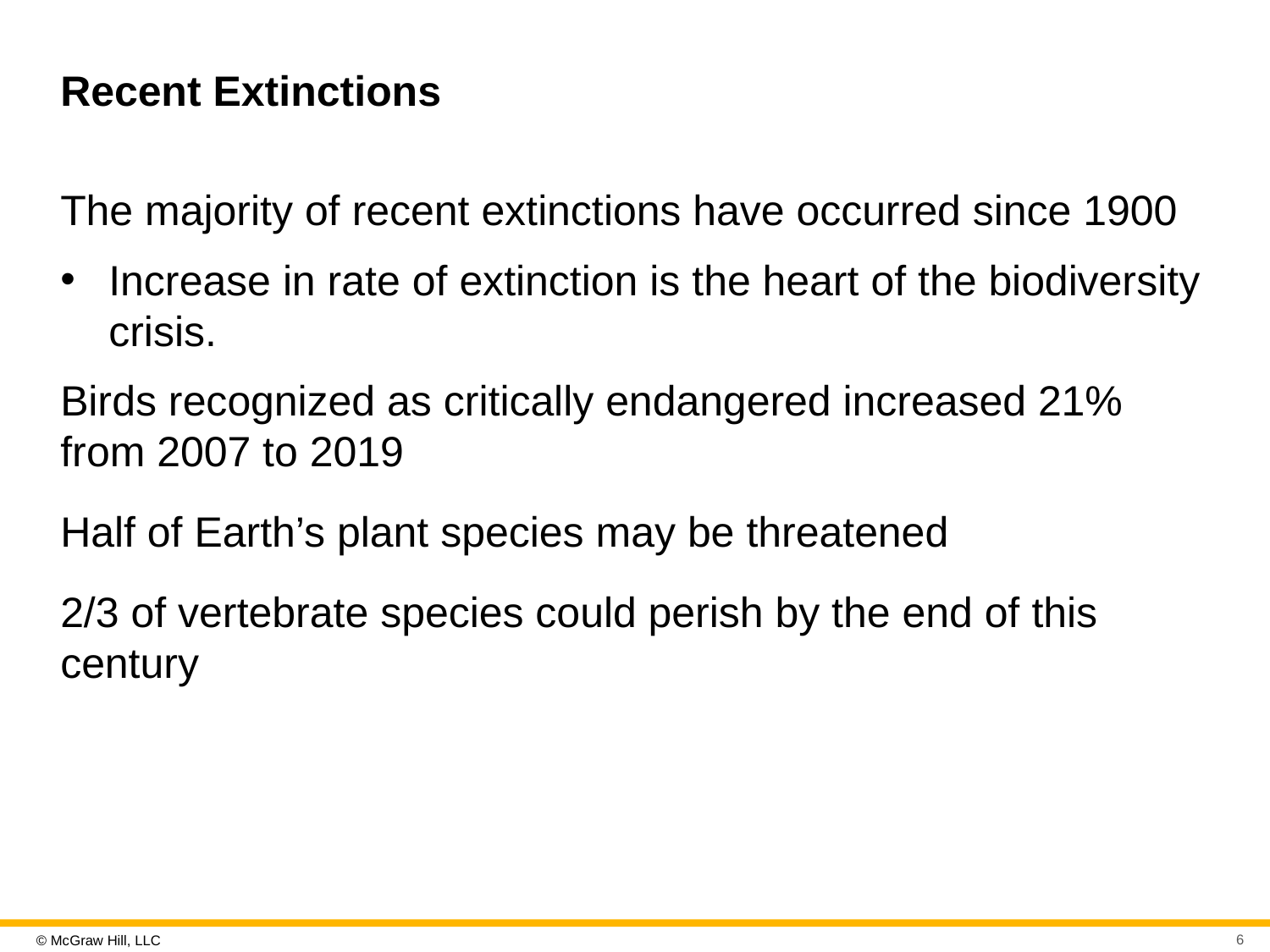

# Recent Extinctions
The majority of recent extinctions have occurred since 1900
Increase in rate of extinction is the heart of the biodiversity crisis.
Birds recognized as critically endangered increased 21% from 2007 to 2019
Half of Earth’s plant species may be threatened
2/3 of vertebrate species could perish by the end of this century
6